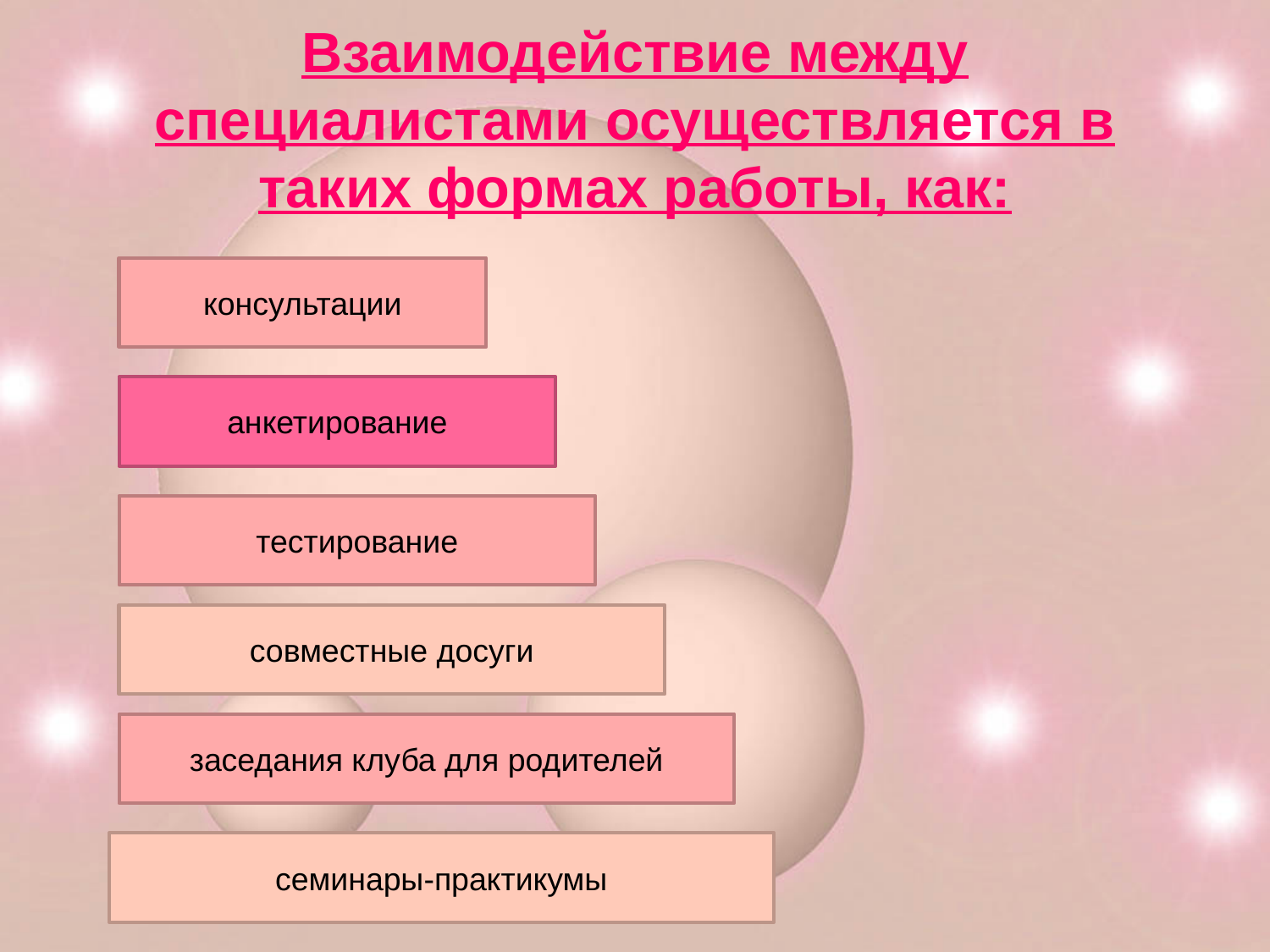

# Взаимодействие между специалистами осуществляется в таких формах работы, как:
консультации
анкетирование
тестирование
совместные досуги
заседания клуба для родителей
семинары-практикумы